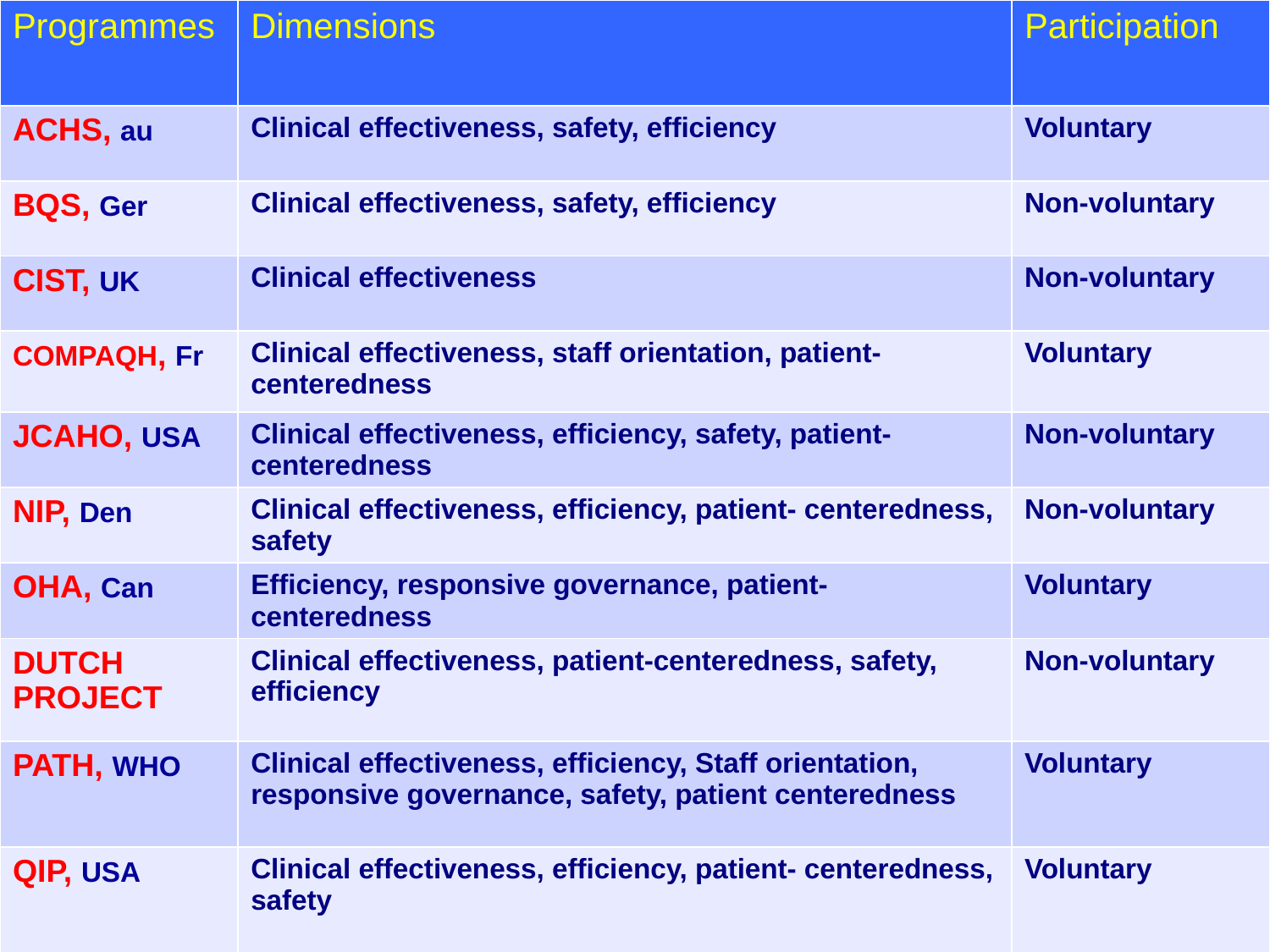

| Programmes | Dimensions | Participation |
| --- | --- | --- |
| ACHS, au | Clinical effectiveness, safety, efficiency | Voluntary |
| BQS, Ger | Clinical effectiveness, safety, efficiency | Non-voluntary |
| CIST, UK | Clinical effectiveness | Non-voluntary |
| COMPAQH, Fr | Clinical effectiveness, staff orientation, patient- centeredness | Voluntary |
| JCAHO, USA | Clinical effectiveness, efficiency, safety, patient- centeredness | Non-voluntary |
| NIP, Den | Clinical effectiveness, efficiency, patient- centeredness, safety | Non-voluntary |
| OHA, Can | Efficiency, responsive governance, patient-centeredness | Voluntary |
| DUTCH PROJECT | Clinical effectiveness, patient-centeredness, safety, efficiency | Non-voluntary |
| PATH, WHO | Clinical effectiveness, efficiency, Staff orientation, responsive governance, safety, patient centeredness | Voluntary |
| QIP, USA | Clinical effectiveness, efficiency, patient- centeredness, safety | Voluntary |